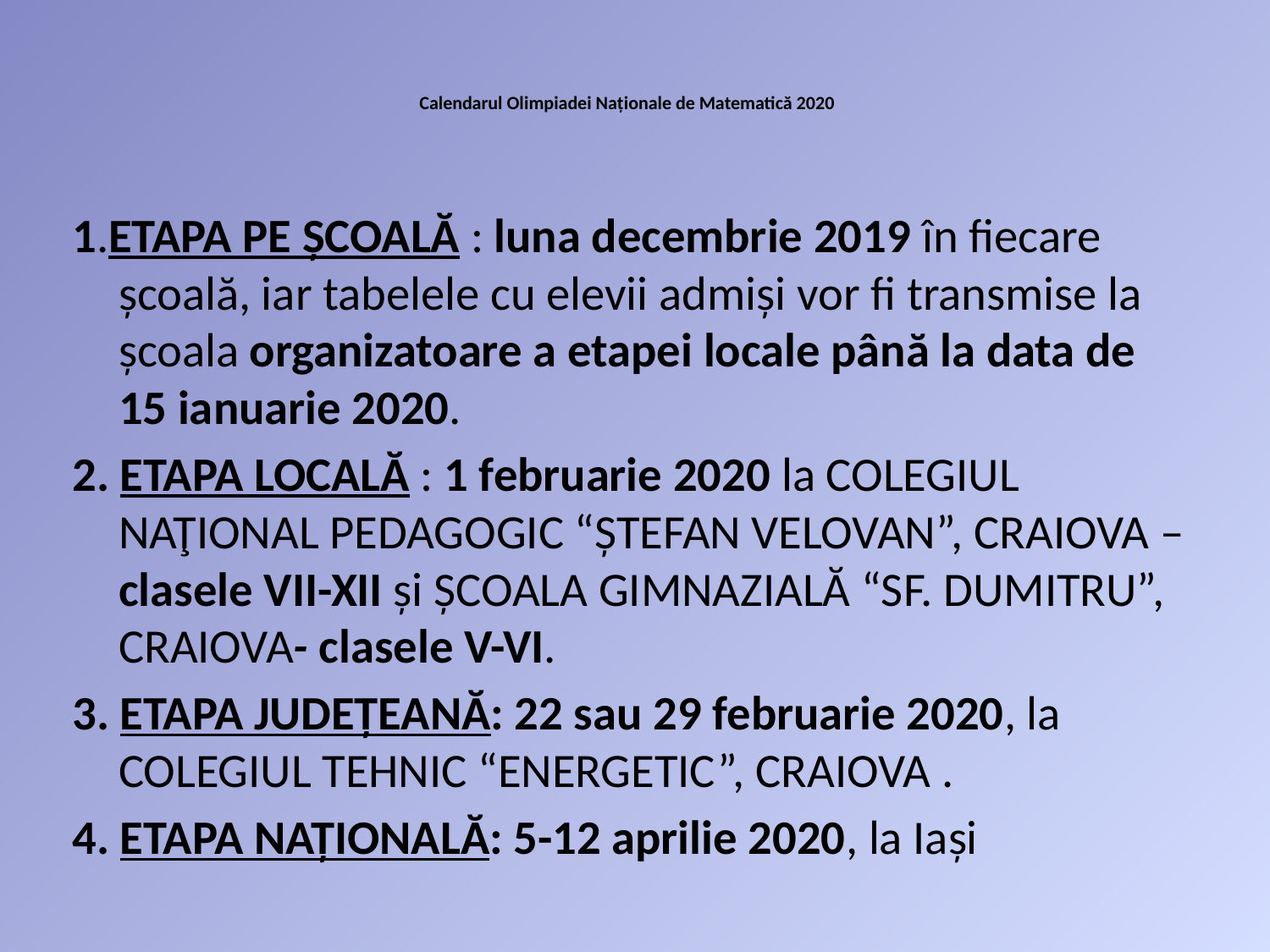

# Calendarul Olimpiadei Naționale de Matematică 2020
1.ETAPA PE ȘCOALĂ : luna decembrie 2019 în fiecare şcoală, iar tabelele cu elevii admiși vor fi transmise la școala organizatoare a etapei locale până la data de 15 ianuarie 2020.
2. ETAPA LOCALĂ : 1 februarie 2020 la COLEGIUL NAŢIONAL PEDAGOGIC “ȘTEFAN VELOVAN”, CRAIOVA – clasele VII-XII şi ŞCOALA GIMNAZIALĂ “SF. DUMITRU”, CRAIOVA- clasele V-VI.
3. ETAPA JUDEŢEANĂ: 22 sau 29 februarie 2020, la COLEGIUL TEHNIC “ENERGETIC”, CRAIOVA .
4. ETAPA NAȚIONALĂ: 5-12 aprilie 2020, la Iași